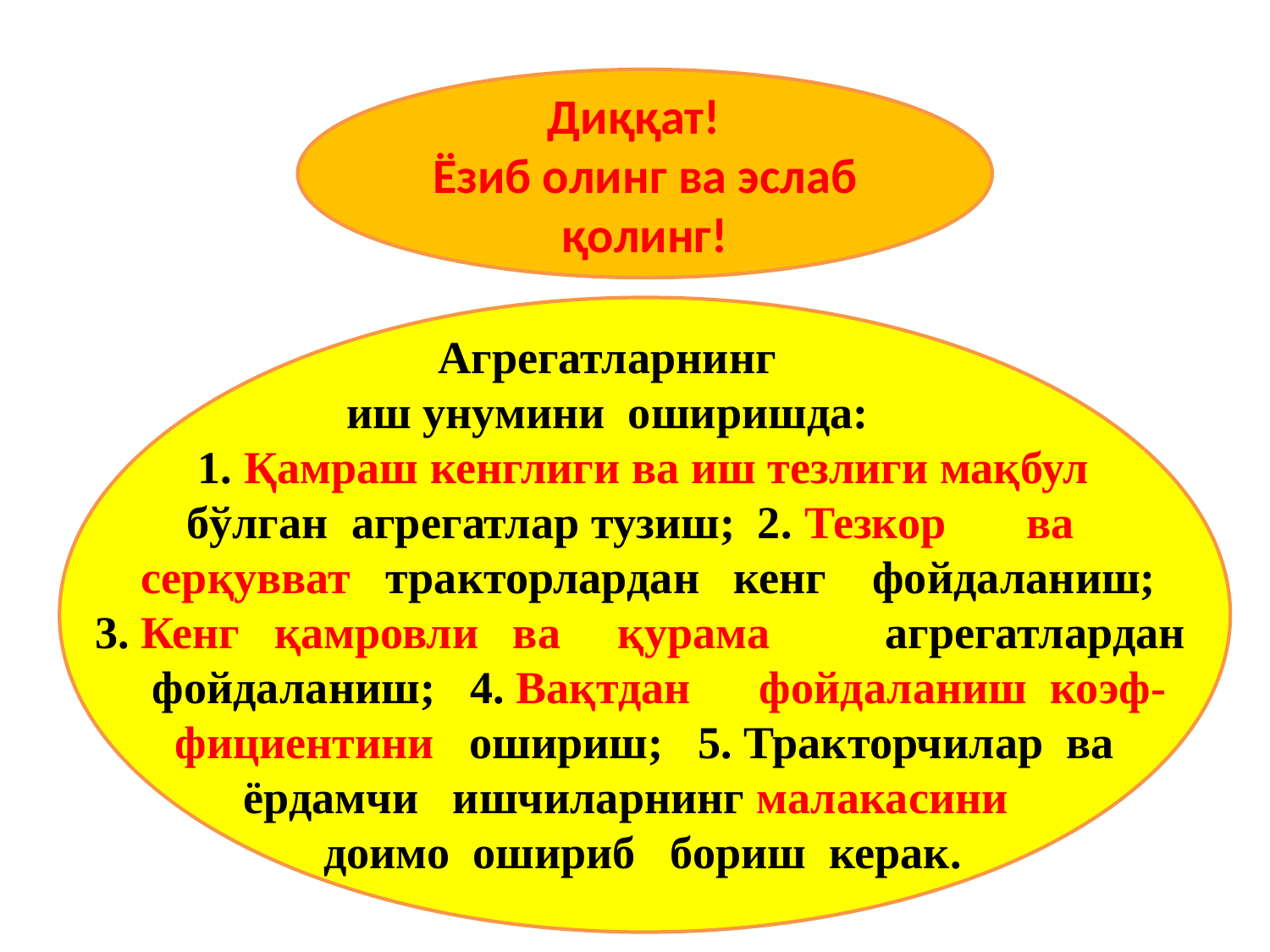

Диққат!
Ёзиб олинг ва эслаб қолинг!

                                Агрегатларнинг
                        иш унумини  оширишда:
           1. Қамраш кенглиги ва иш тезлиги мақбул
          бўлган  агрегатлар тузиш;  2. Тезкор       ва
      серқувват   тракторлардан   кенг    фойдаланиш;
  3. Кенг   қамровли   ва     қурама          агрегатлардан
       фойдаланиш;   4. Вақтдан      фойдаланиш  коэф-
         фициентини   ошириш;   5. Тракторчилар  ва
               ёрдамчи   ишчиларнинг малакасини
                      доимо  ошириб   бориш  керак.